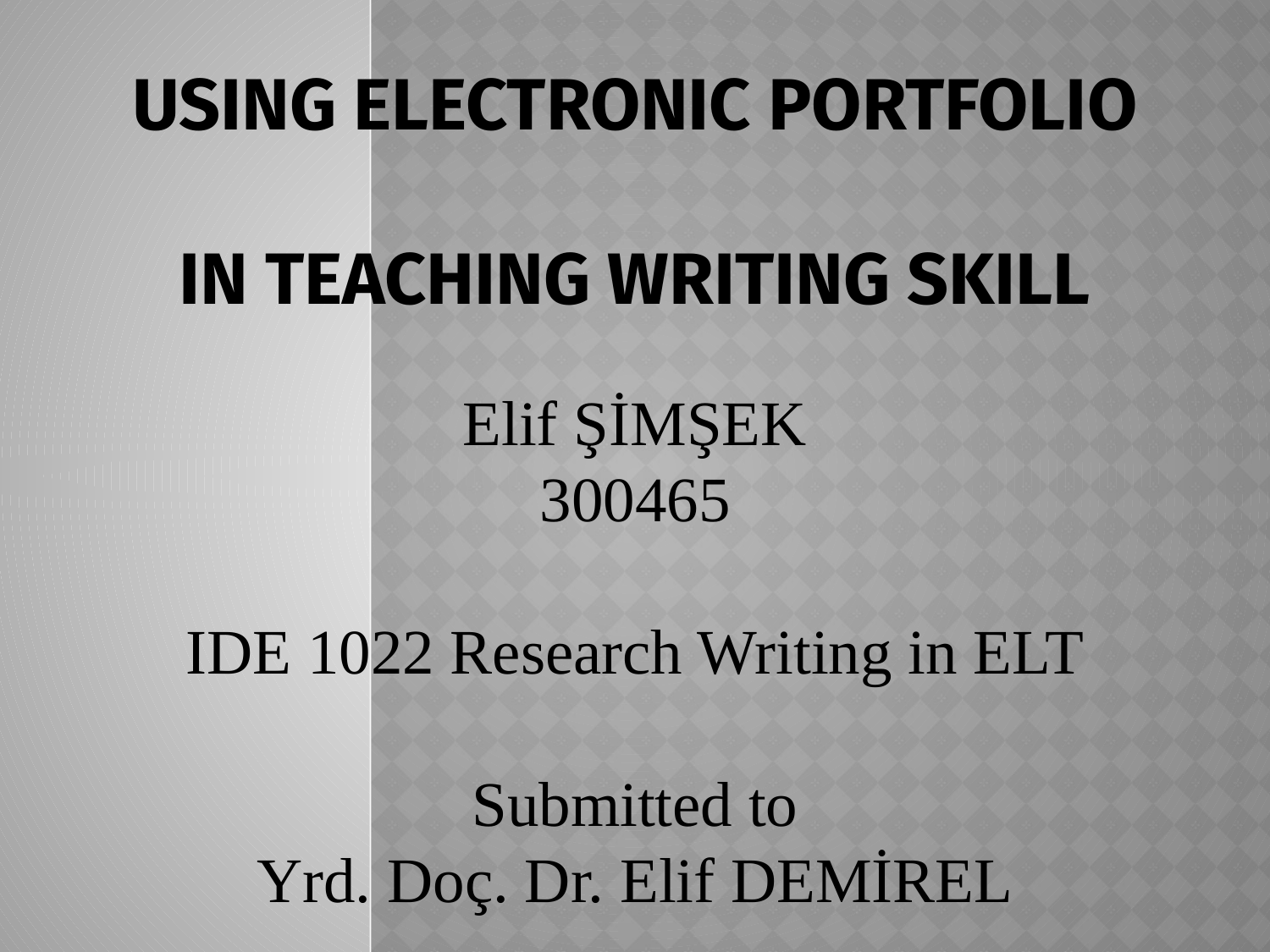

# Using Electronic Portfolio in Teaching Writing Skill
Elif ŞİMŞEK
300465

IDE 1022 Research Writing in ELT

Submitted to
Yrd. Doç. Dr. Elif DEMİREL